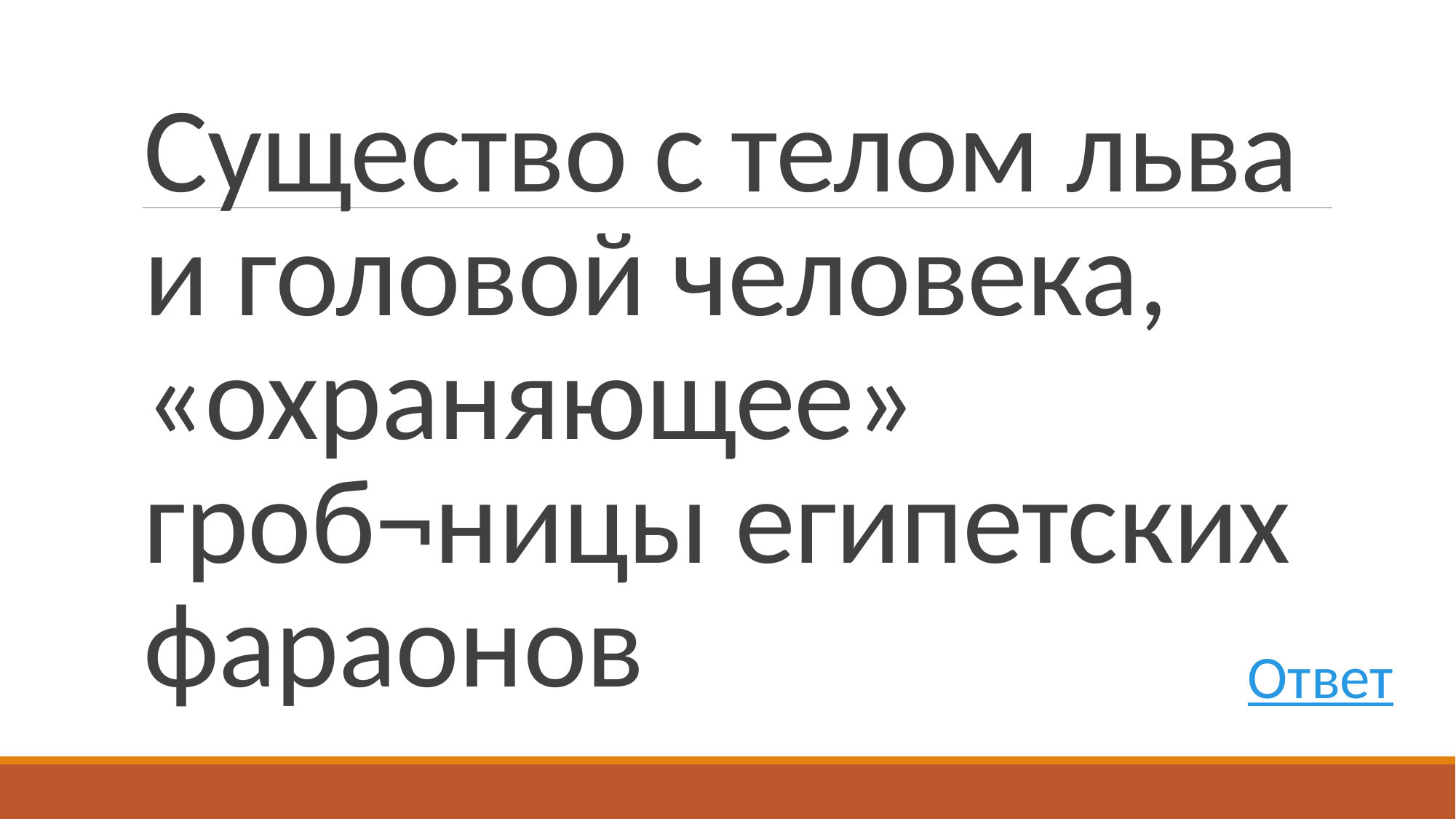

# Существо с телом льва и головой человека, «охраняющее» гроб¬ницы египетских фараонов
Ответ